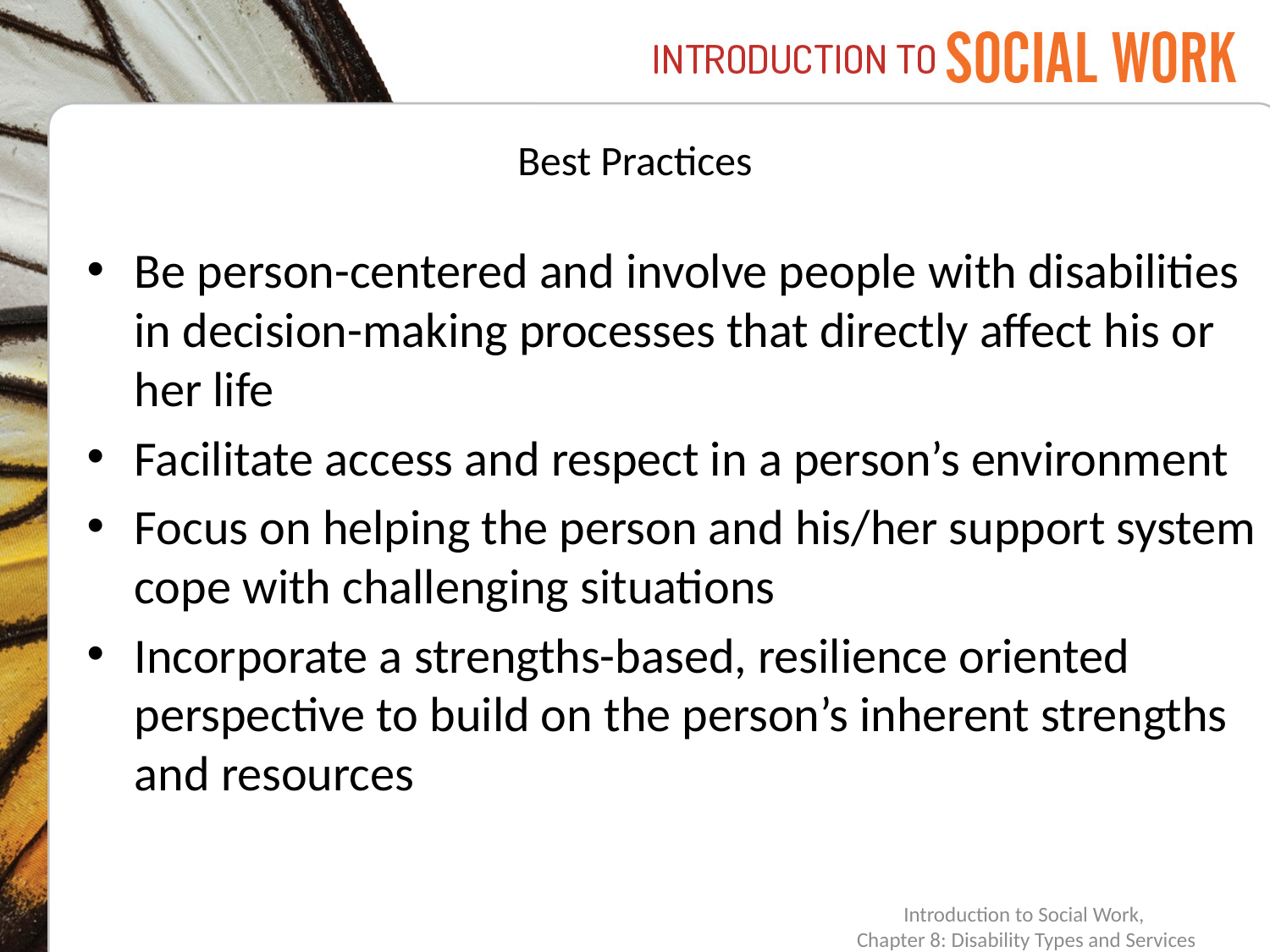

# Best Practices
Be person-centered and involve people with disabilities in decision-making processes that directly affect his or her life
Facilitate access and respect in a person’s environment
Focus on helping the person and his/her support system cope with challenging situations
Incorporate a strengths-based, resilience oriented perspective to build on the person’s inherent strengths and resources

Introduction to Social Work,
Chapter 8: Disability Types and Services